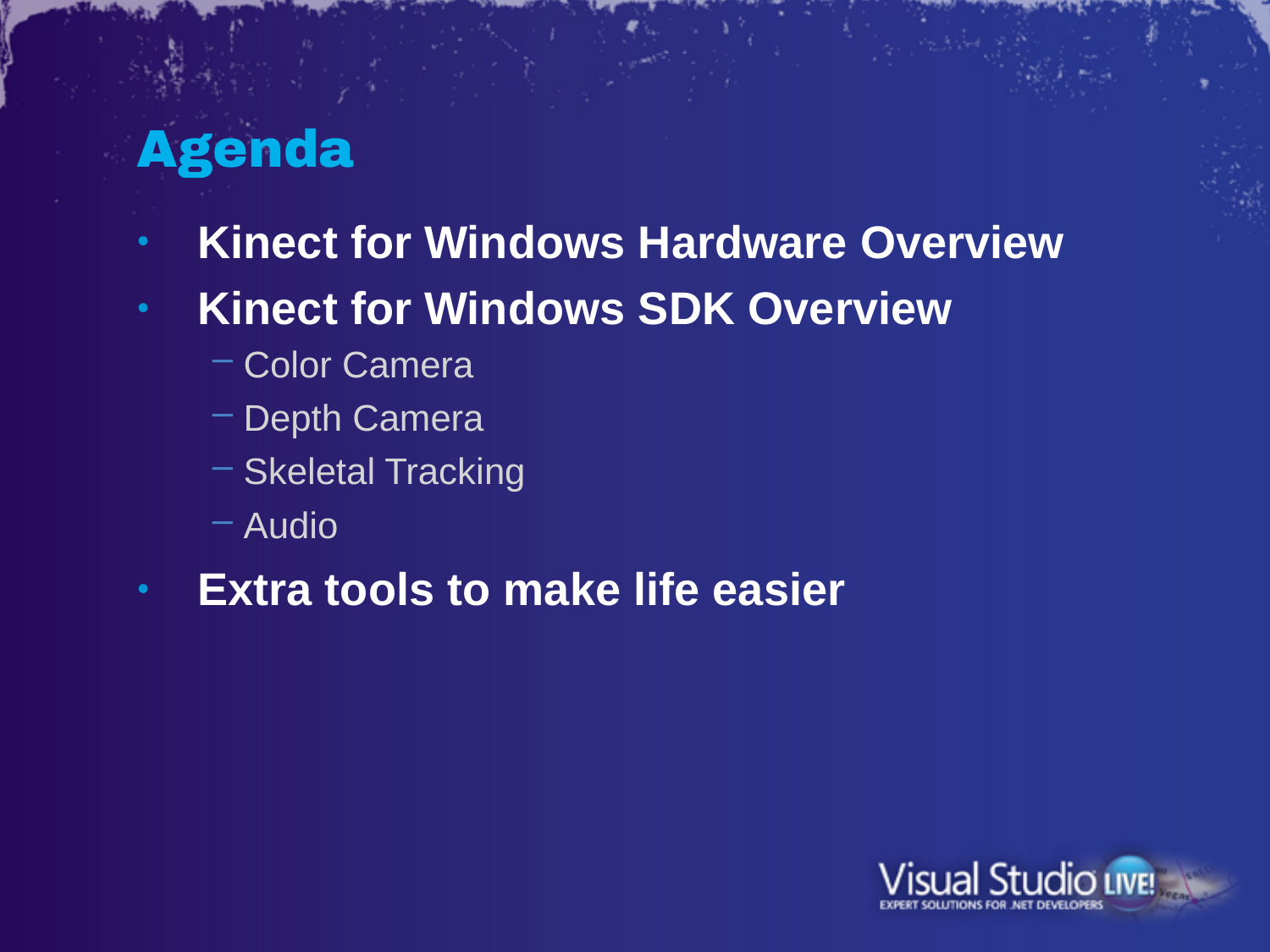

# Agenda
Kinect for Windows Hardware Overview
Kinect for Windows SDK Overview
Color Camera
Depth Camera
Skeletal Tracking
Audio
Extra tools to make life easier